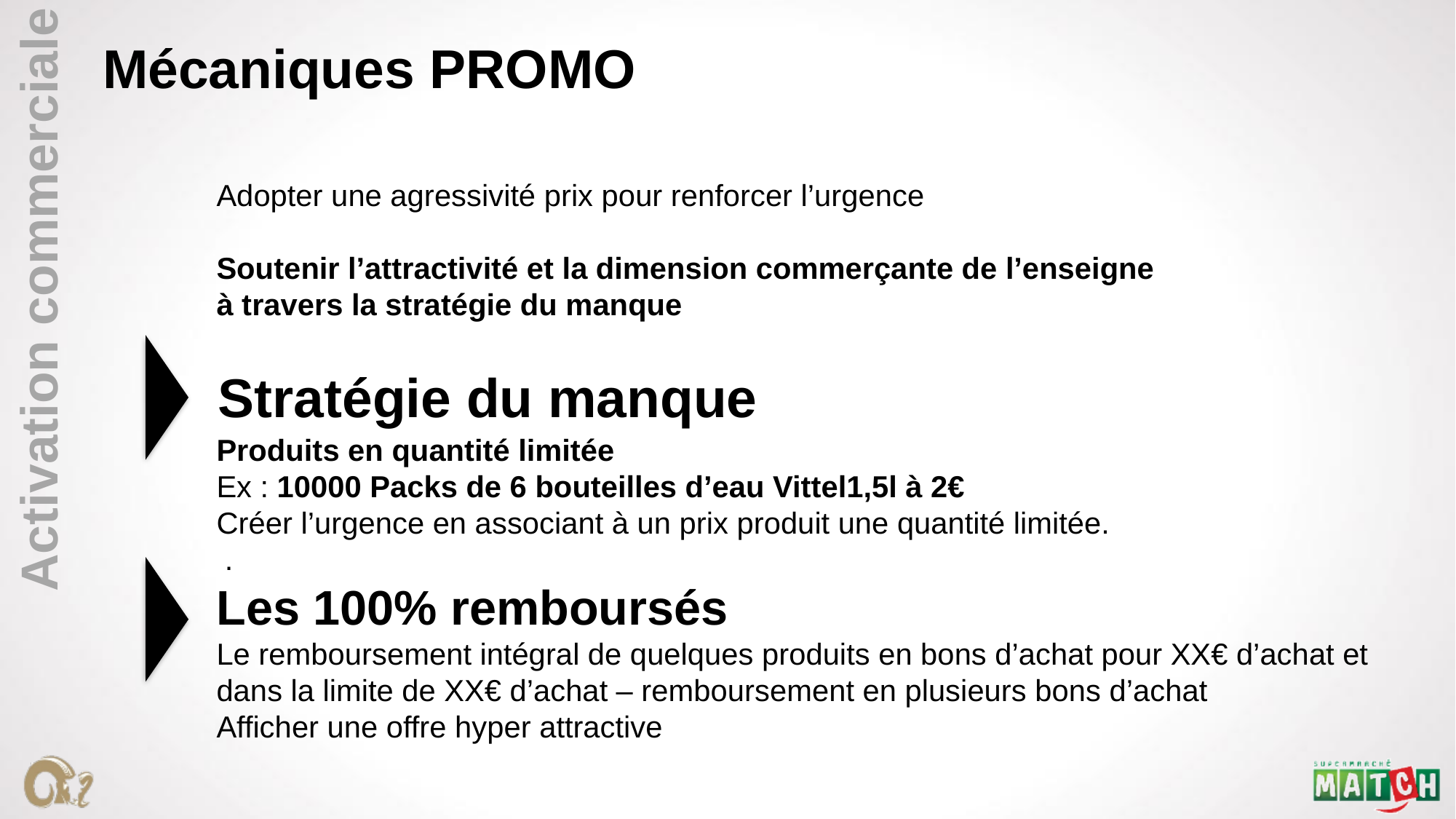

Mécaniques PROMO

Adopter une agressivité prix pour renforcer l’urgence
Soutenir l’attractivité et la dimension commerçante de l’enseigne
à travers la stratégie du manque

Produits en quantité limitée
Ex : 10000 Packs de 6 bouteilles d’eau Vittel1,5l à 2€
Créer l’urgence en associant à un prix produit une quantité limitée.
 .
Les 100% remboursés
Le remboursement intégral de quelques produits en bons d’achat pour XX€ d’achat et dans la limite de XX€ d’achat – remboursement en plusieurs bons d’achat
Afficher une offre hyper attractive

Activation commerciale
Stratégie du manque